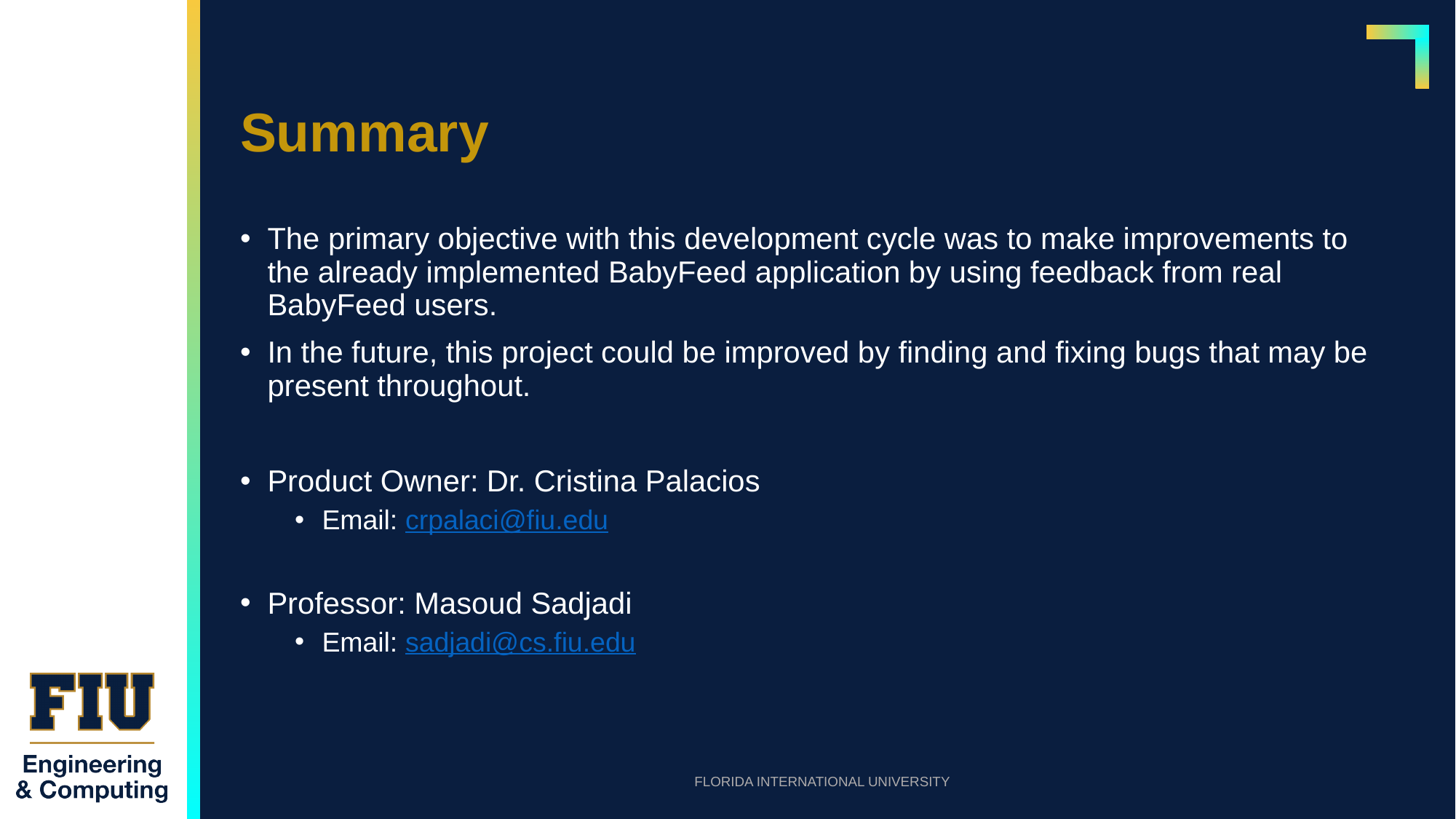

# Summary
The primary objective with this development cycle was to make improvements to the already implemented BabyFeed application by using feedback from real BabyFeed users.
In the future, this project could be improved by finding and fixing bugs that may be present throughout.

Product Owner: Dr. Cristina Palacios
Email: crpalaci@fiu.edu

Professor: Masoud Sadjadi
Email: sadjadi@cs.fiu.edu